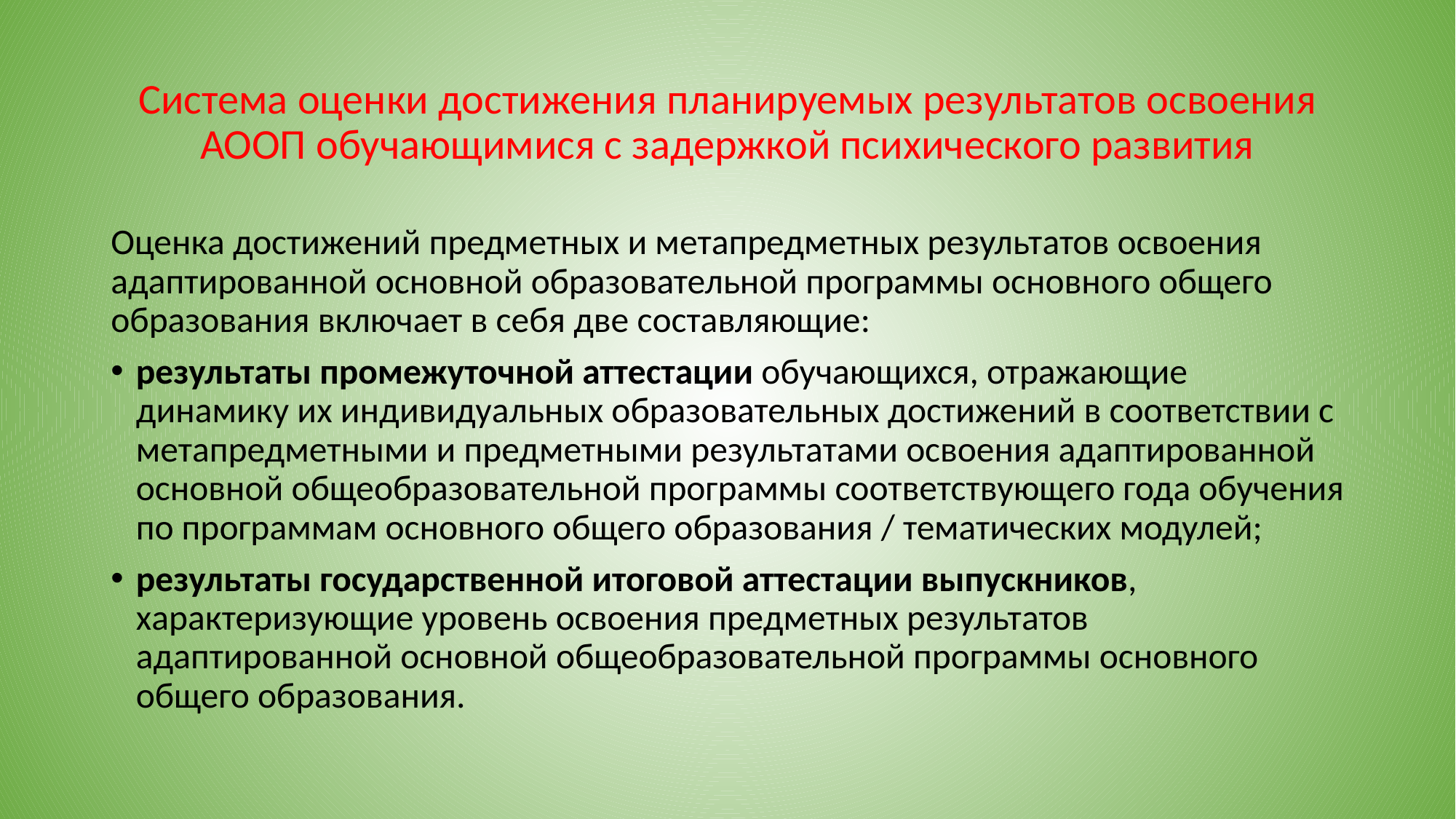

# Система оценки достижения планируемых результатов освоения АООП обучающимися с задержкой психического развития
Оценка достижений предметных и метапредметных результатов освоения адаптированной основной образовательной программы основного общего образования включает в себя две составляющие:
результаты промежуточной аттестации обучающихся, отражающие динамику их индивидуальных образовательных достижений в соответствии с метапредметными и предметными результатами освоения адаптированной основной общеобразовательной программы соответствующего года обучения по программам основного общего образования / тематических модулей;
результаты государственной итоговой аттестации выпускников, характеризующие уровень освоения предметных результатов адаптированной основной общеобразовательной программы основного общего образования.